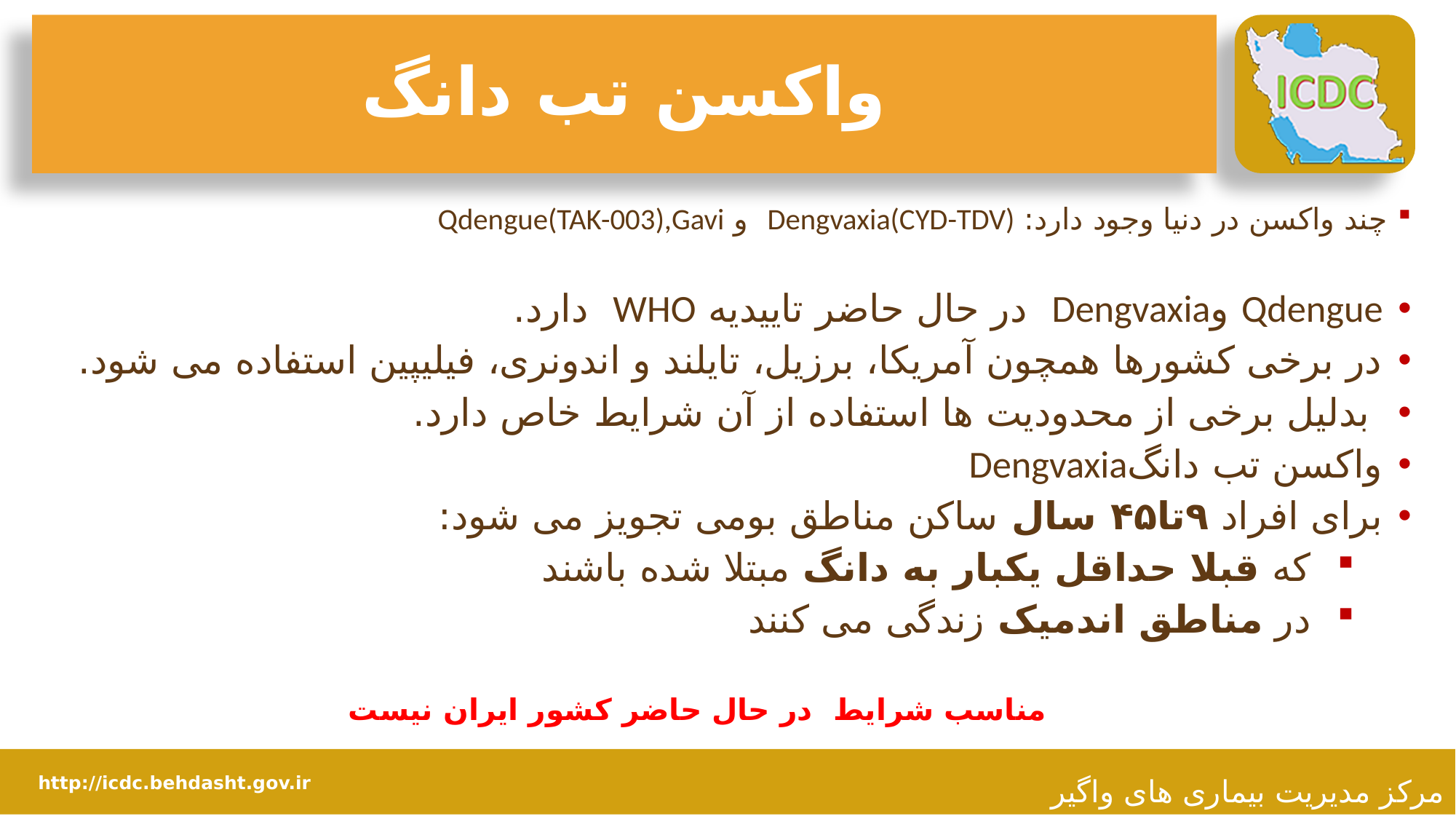

# واکسن تب دانگ
چند واکسن در دنیا وجود دارد: Dengvaxia(CYD-TDV)  و Qdengue(TAK-003),Gavi

Qdengue وDengvaxia  در حال حاضر تاییدیه WHO  دارد.
در برخی کشورها همچون آمریکا، برزیل، تایلند و اندونری، فیلیپین استفاده می شود.
 بدلیل برخی از محدودیت ها استفاده از آن شرایط خاص دارد.
واکسن تب دانگDengvaxia
برای افراد ۹تا۴۵ سال ساکن مناطق بومی تجویز می شود:
که قبلا حداقل یکبار به دانگ مبتلا شده باشند
در مناطق اندمیک زندگی می کنند

مناسب شرایط  در حال حاضر کشور ایران نیست